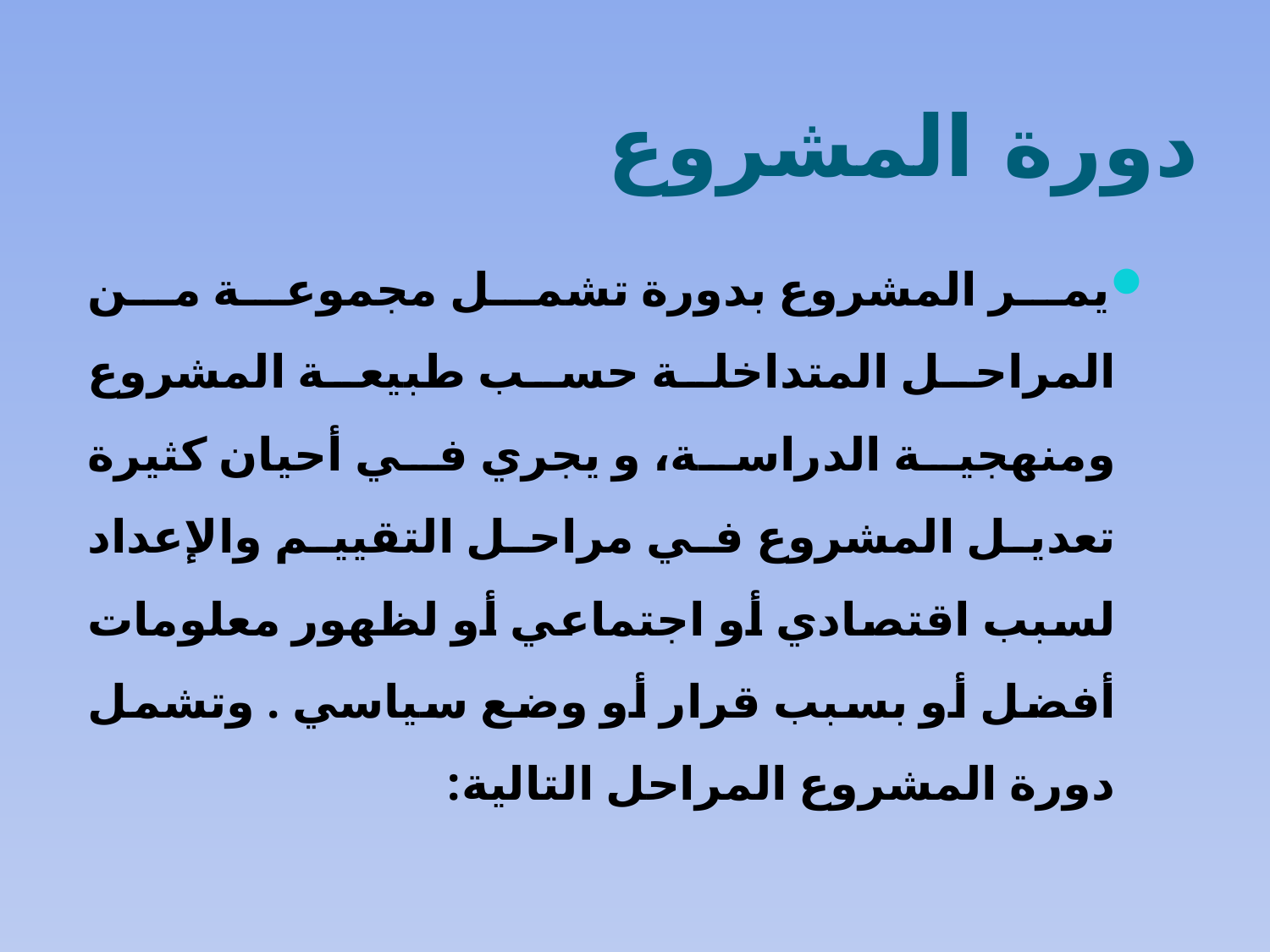

# دورة المشروع
يمر المشروع بدورة تشمل مجموعة من المراحل المتداخلة حسب طبيعة المشروع ومنهجية الدراسة، و يجري في أحيان كثيرة تعديل المشروع في مراحل التقييم والإعداد لسبب اقتصادي أو اجتماعي أو لظهور معلومات أفضل أو بسبب قرار أو وضع سياسي . وتشمل دورة المشروع المراحل التالية:
الدكتور عيسى قداده
16